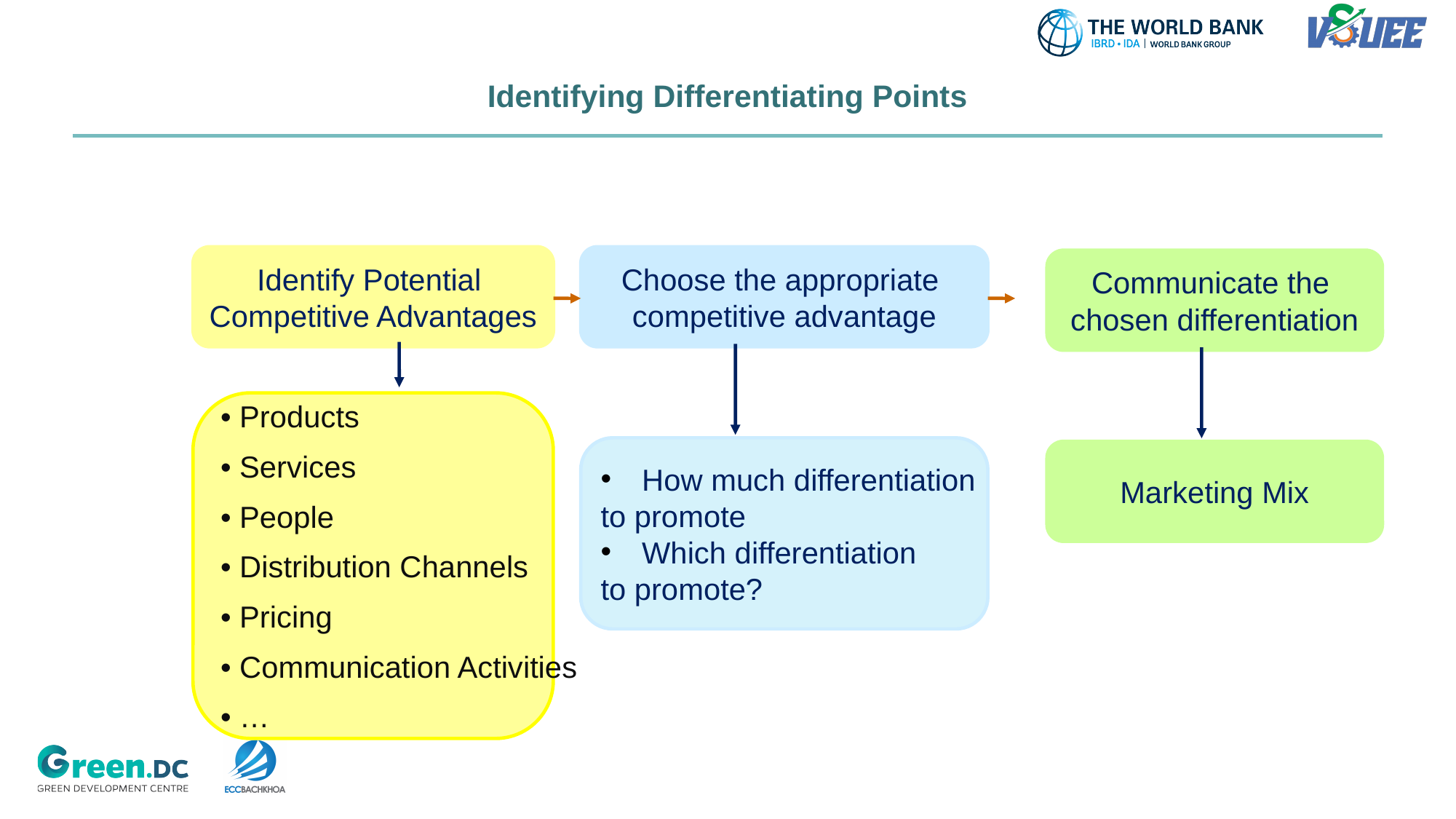

# Identifying Differentiating Points
Identify Potential
Competitive Advantages
Choose the appropriate
competitive advantage
Communicate the
chosen differentiation

• Products
• Services
• People
• Distribution Channels
• Pricing
• Communication Activities
• …
How much differentiation
to promote
Which differentiation
to promote?
Marketing Mix